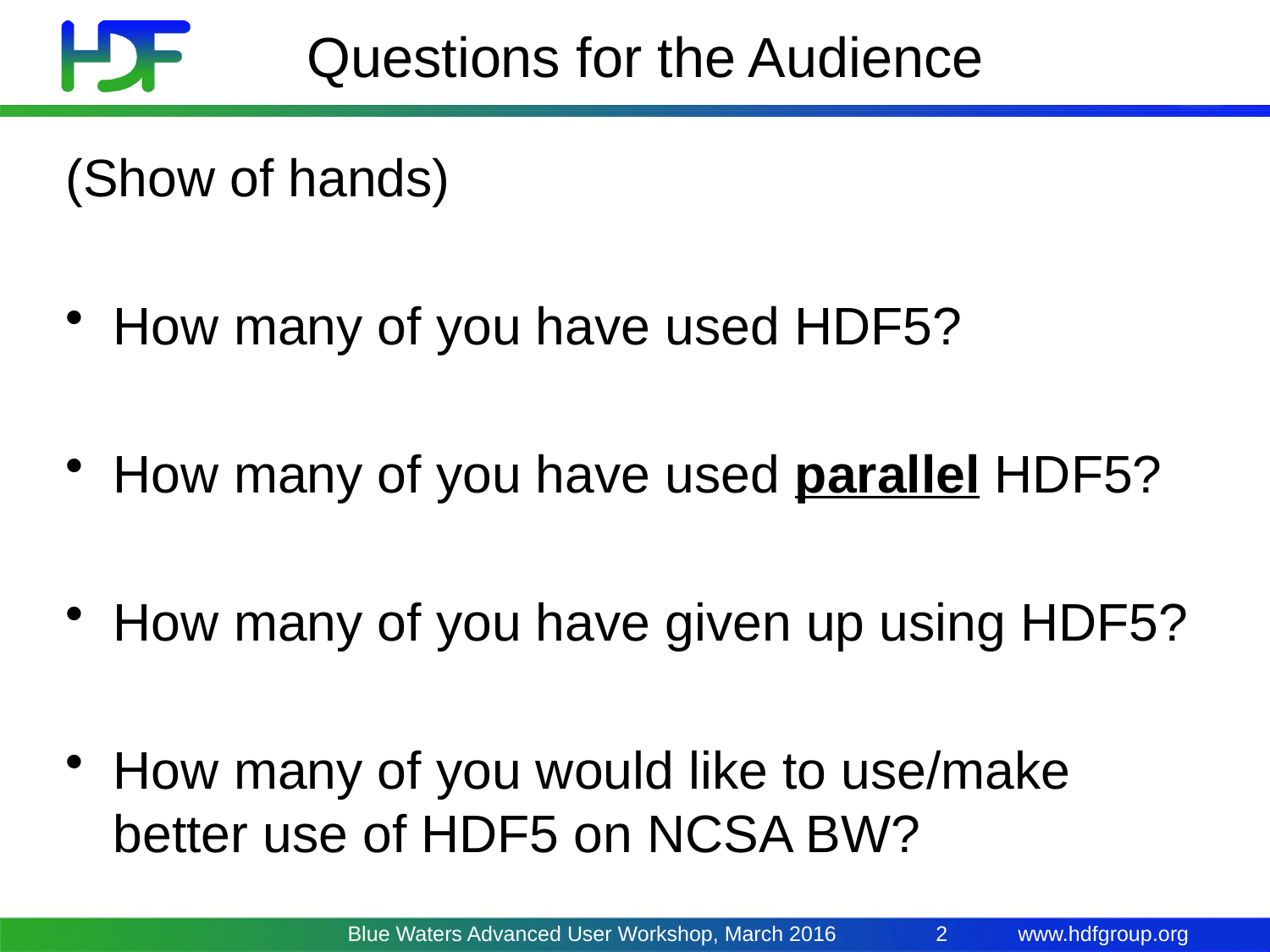

# Questions for the Audience
(Show of hands)

How many of you have used HDF5?

How many of you have used parallel HDF5?

How many of you have given up using HDF5?

How many of you would like to use/make better use of HDF5 on NCSA BW?

Blue Waters Advanced User Workshop, March 2016
2